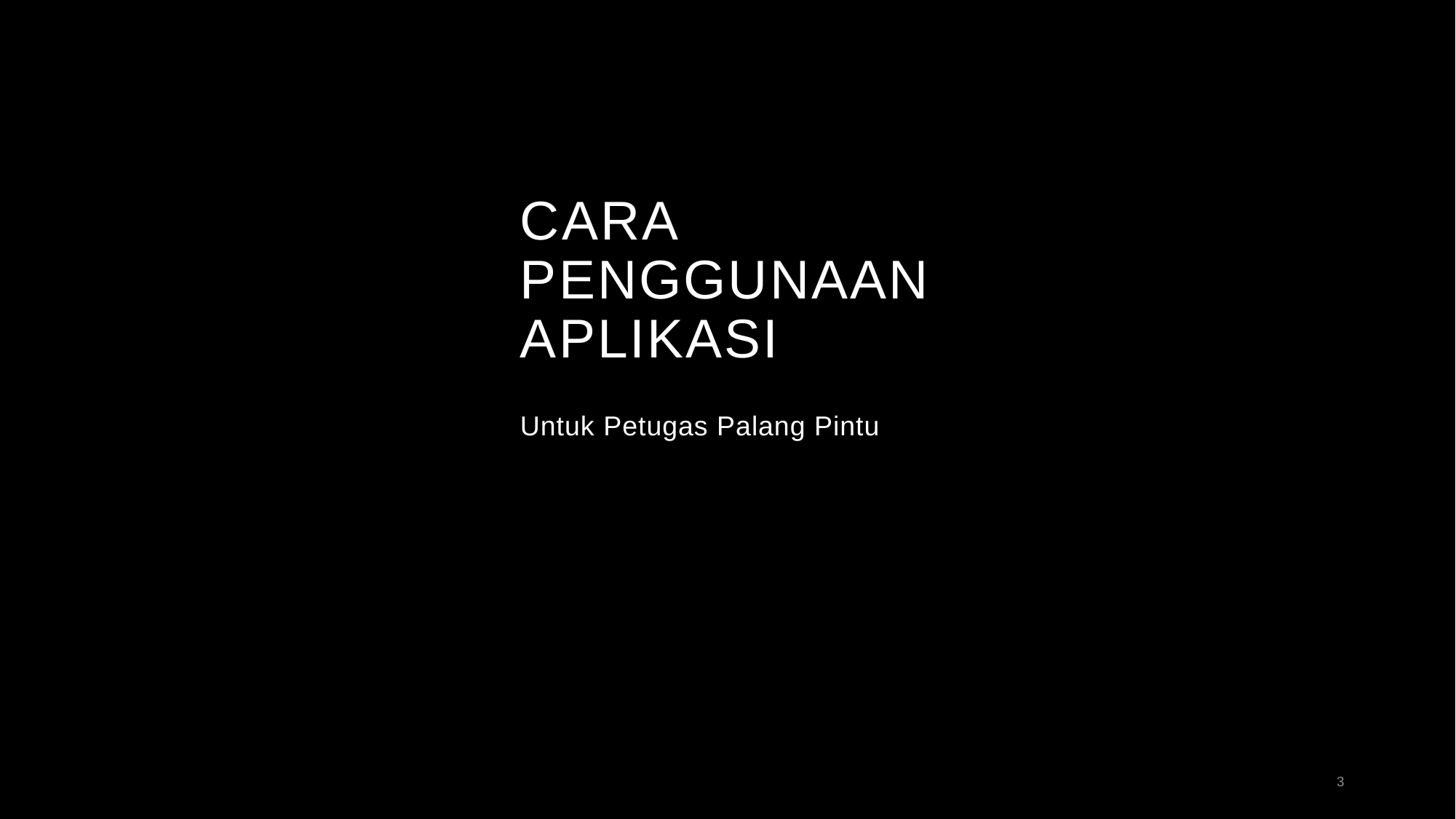

# Cara Penggunaan Aplikasi
Untuk Petugas Palang Pintu
3